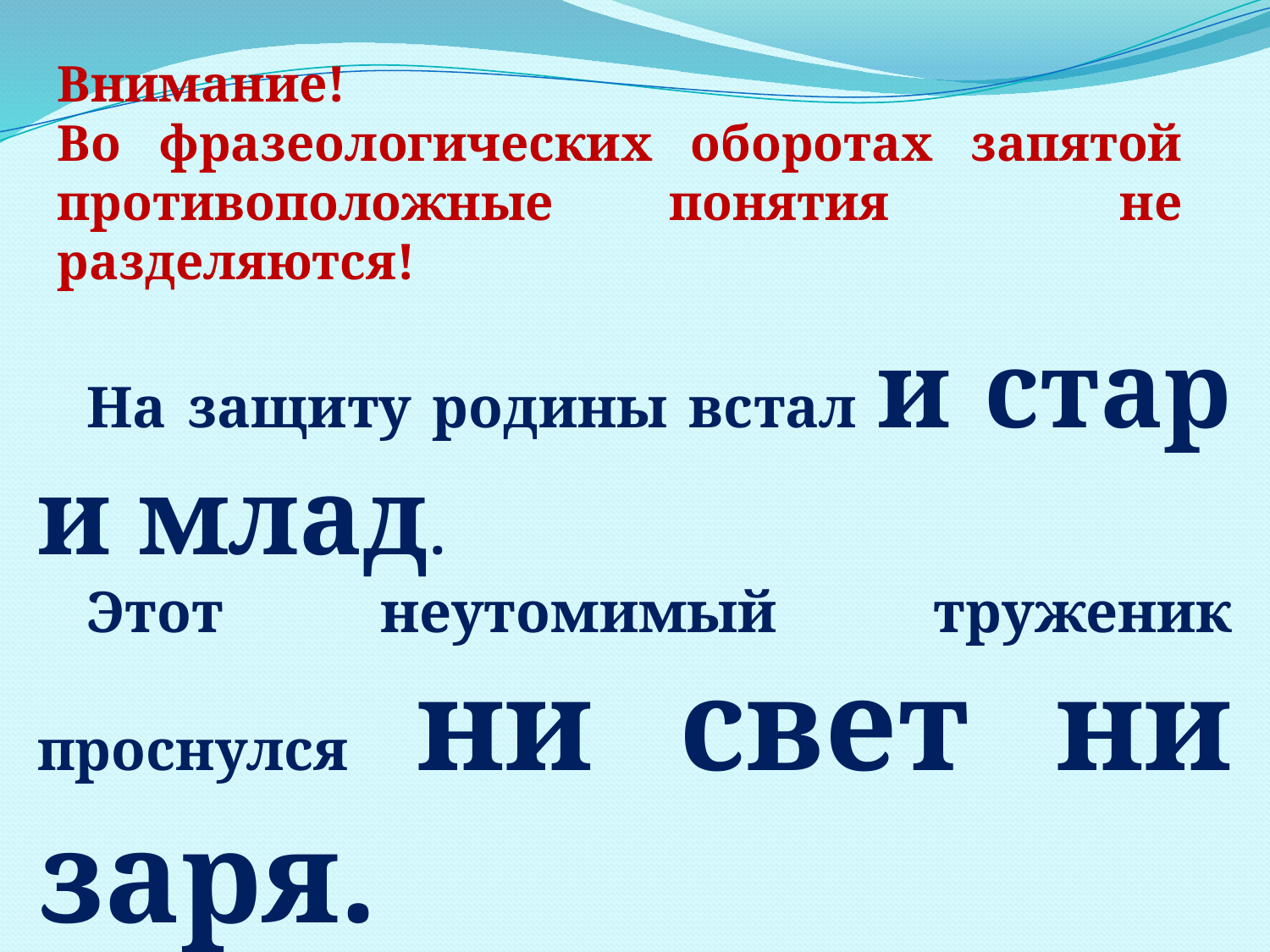

Внимание!
Во фразеологических оборотах запятой противоположные понятия  не разделяются!
На защиту родины встал и стар и млад.
Этот неутомимый труженик проснулся ни свет ни заря.